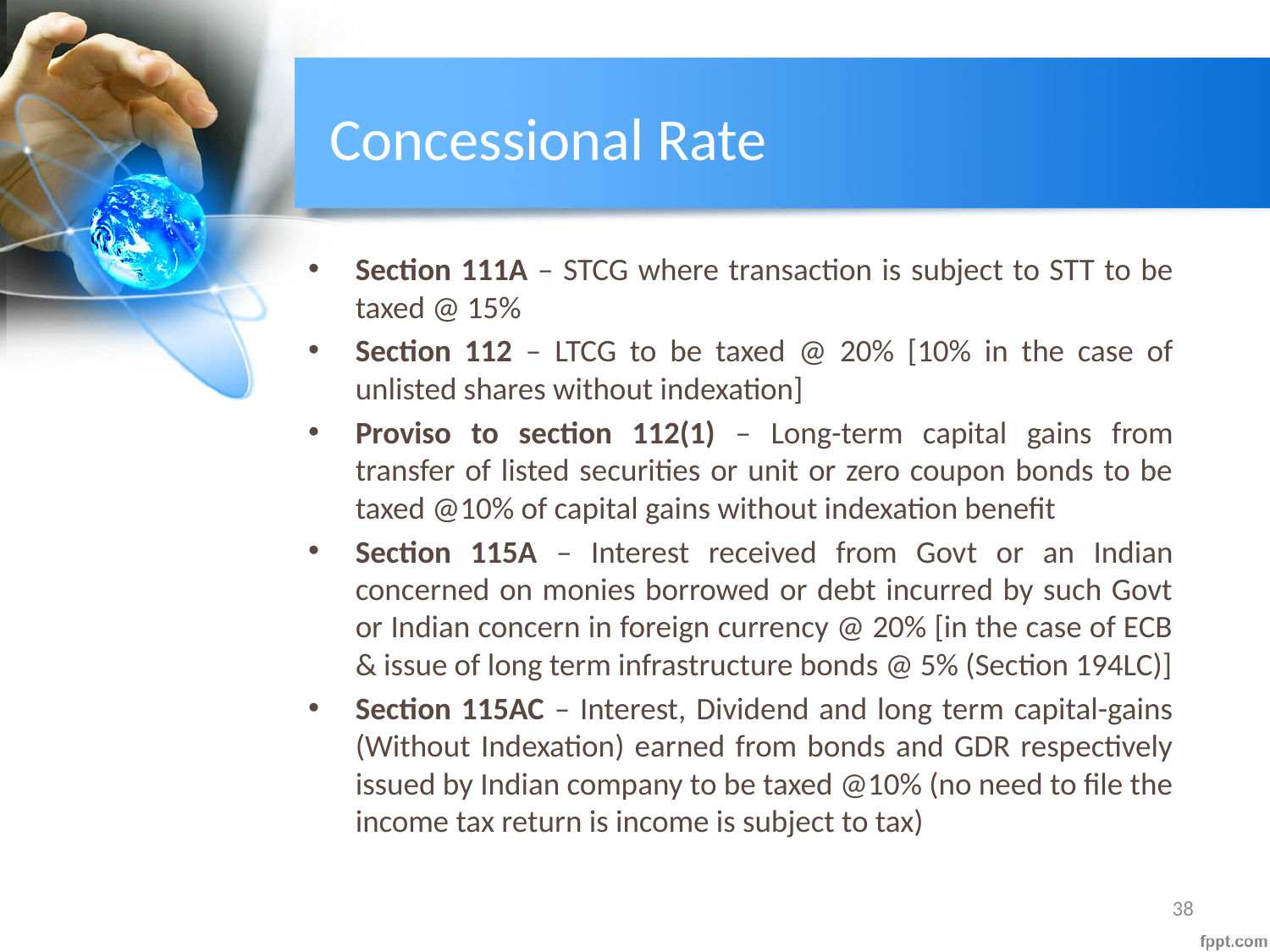

# Concessional Rate
Section 111A – STCG where transaction is subject to STT to be taxed @ 15%
Section 112 – LTCG to be taxed @ 20% [10% in the case of unlisted shares without indexation]
Proviso to section 112(1) – Long-term capital gains from transfer of listed securities or unit or zero coupon bonds to be taxed @10% of capital gains without indexation benefit
Section 115A – Interest received from Govt or an Indian concerned on monies borrowed or debt incurred by such Govt or Indian concern in foreign currency @ 20% [in the case of ECB & issue of long term infrastructure bonds @ 5% (Section 194LC)]
Section 115AC – Interest, Dividend and long term capital-gains (Without Indexation) earned from bonds and GDR respectively issued by Indian company to be taxed @10% (no need to file the income tax return is income is subject to tax)

38